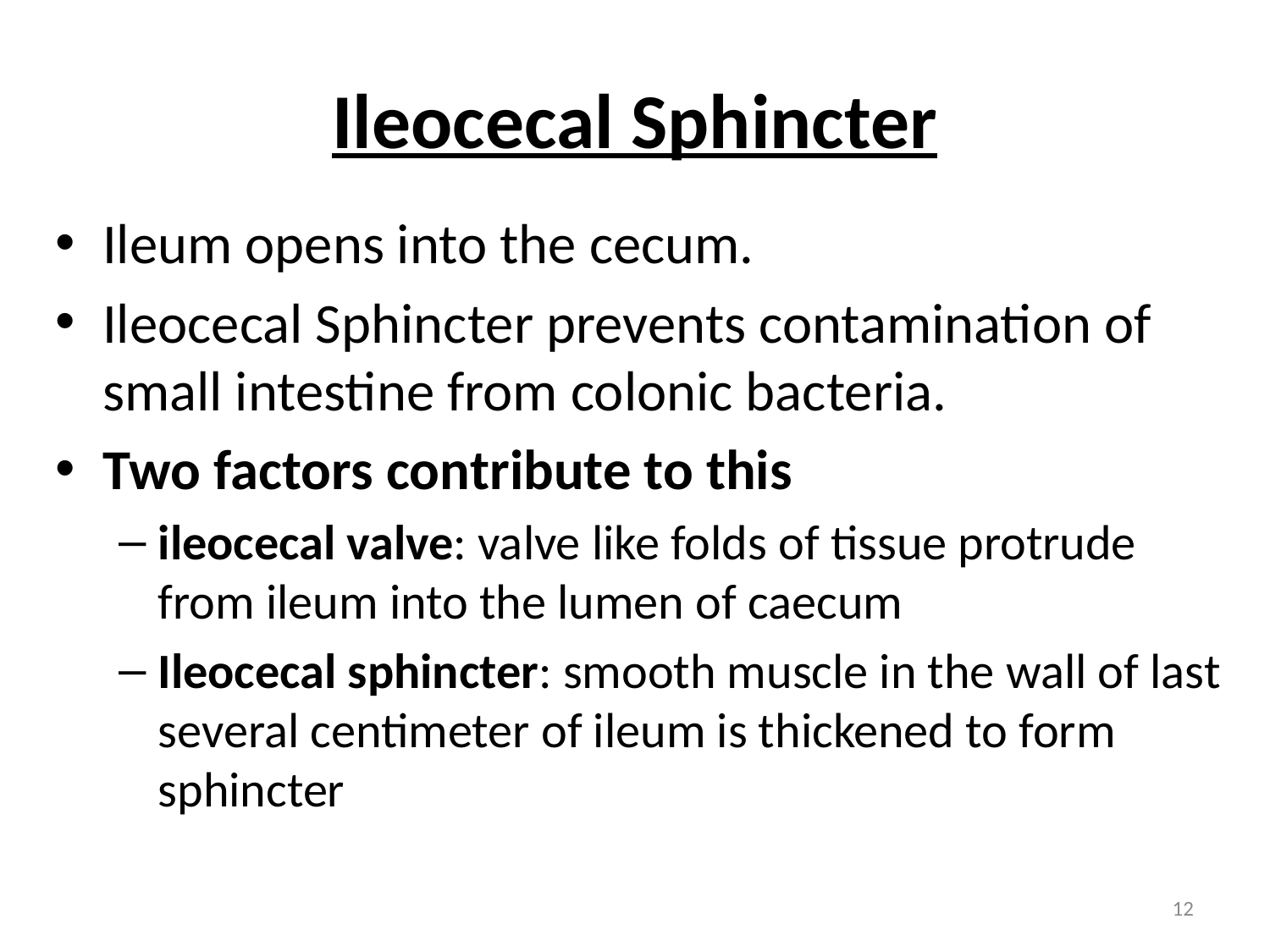

# Ileocecal Sphincter
Ileum opens into the cecum.
Ileocecal Sphincter prevents contamination of small intestine from colonic bacteria.
Two factors contribute to this
ileocecal valve: valve like folds of tissue protrude from ileum into the lumen of caecum
Ileocecal sphincter: smooth muscle in the wall of last several centimeter of ileum is thickened to form sphincter
12